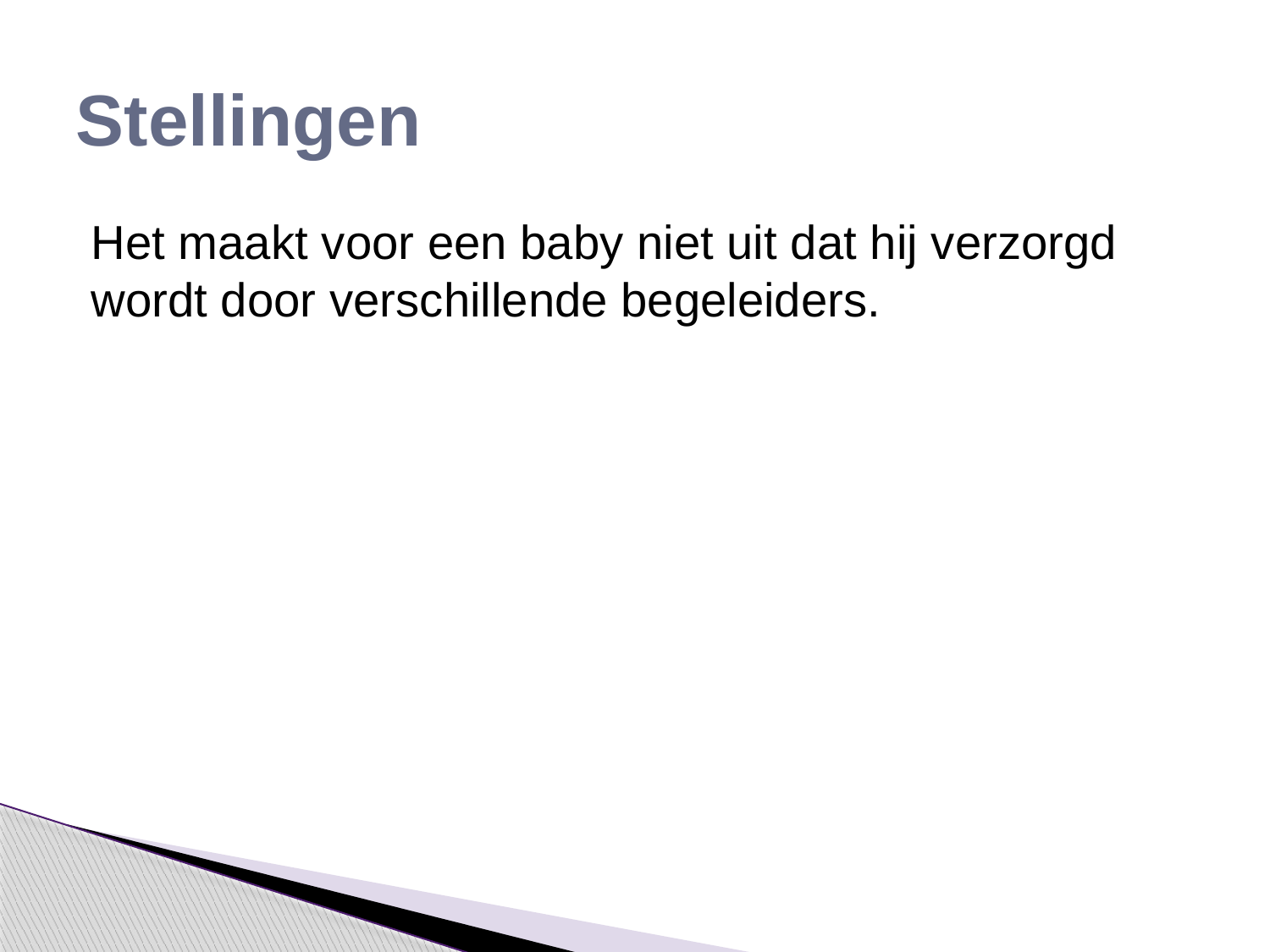

# Stellingen
Het maakt voor een baby niet uit dat hij verzorgd wordt door verschillende begeleiders.